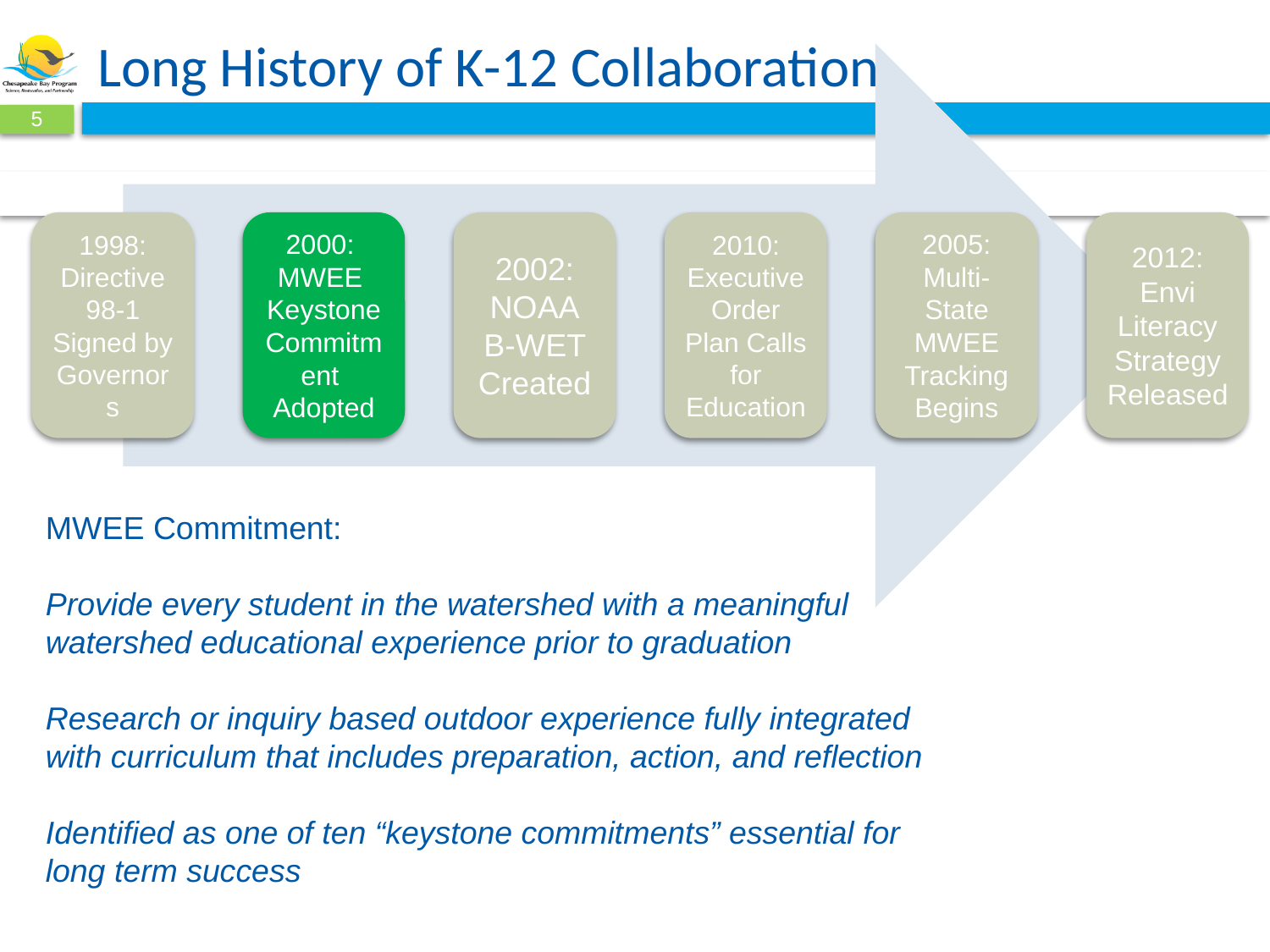

# Long History of K-12 Collaboration
1998:
Directive
98-1 Signed by Governors
2005:
Multi-State MWEE Tracking Begins
2012:
Envi Literacy Strategy Released
2000:
MWEE  Keystone Commitment  Adopted
2010:
Executive Order Plan Calls for Education
2002: NOAA
B-WET Created
5
MWEE Commitment:

Provide every student in the watershed with a meaningful watershed educational experience prior to graduation

Research or inquiry based outdoor experience fully integrated with curriculum that includes preparation, action, and reflection

Identified as one of ten “keystone commitments” essential for long term success